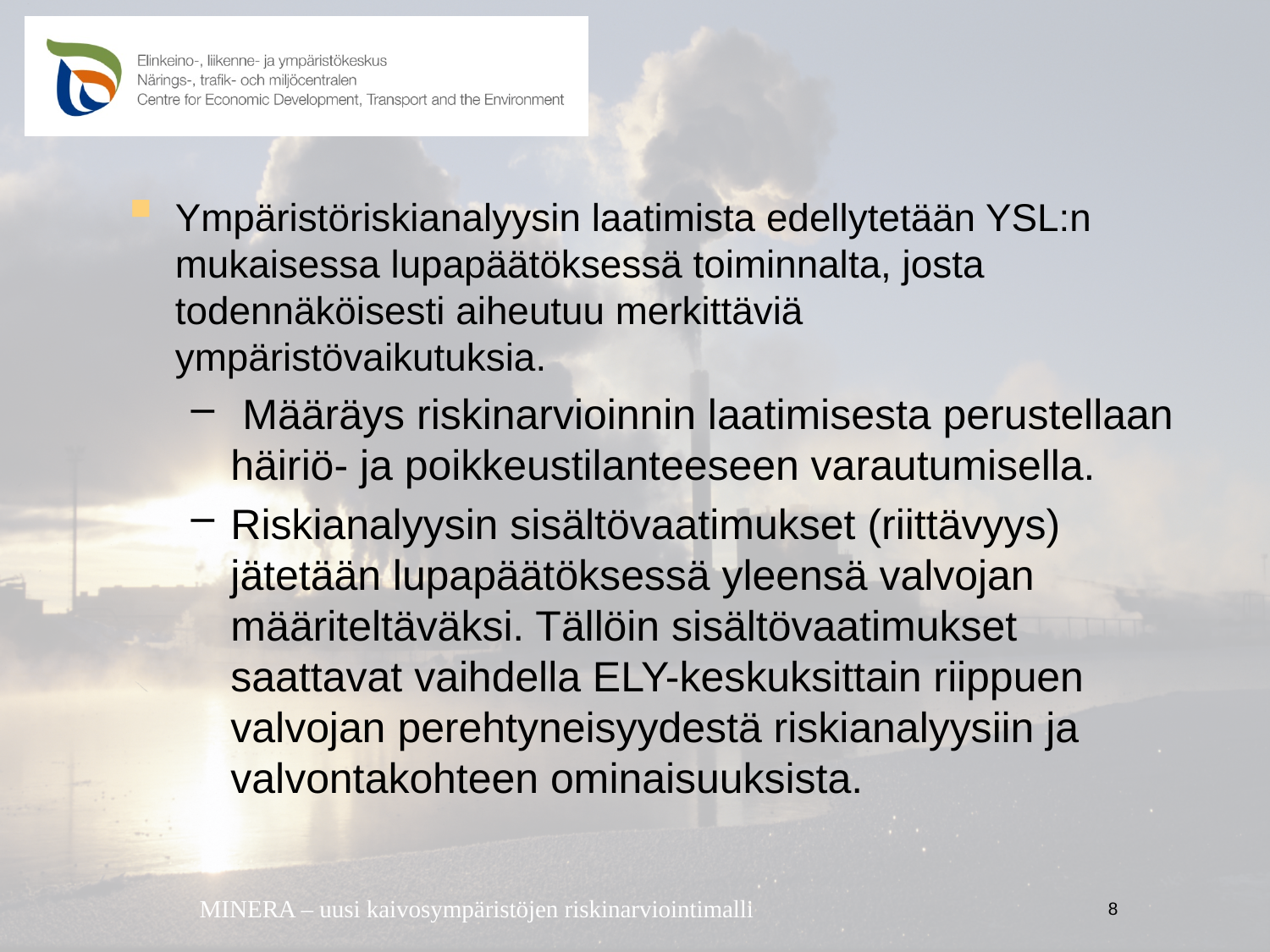

Ympäristöriskianalyysin laatimista edellytetään YSL:n mukaisessa lupapäätöksessä toiminnalta, josta todennäköisesti aiheutuu merkittäviä ympäristövaikutuksia.
 Määräys riskinarvioinnin laatimisesta perustellaan häiriö- ja poikkeustilanteeseen varautumisella.
Riskianalyysin sisältövaatimukset (riittävyys) jätetään lupapäätöksessä yleensä valvojan määriteltäväksi. Tällöin sisältövaatimukset saattavat vaihdella ELY-keskuksittain riippuen valvojan perehtyneisyydestä riskianalyysiin ja valvontakohteen ominaisuuksista.

8
MINERA – uusi kaivosympäristöjen riskinarviointimalli